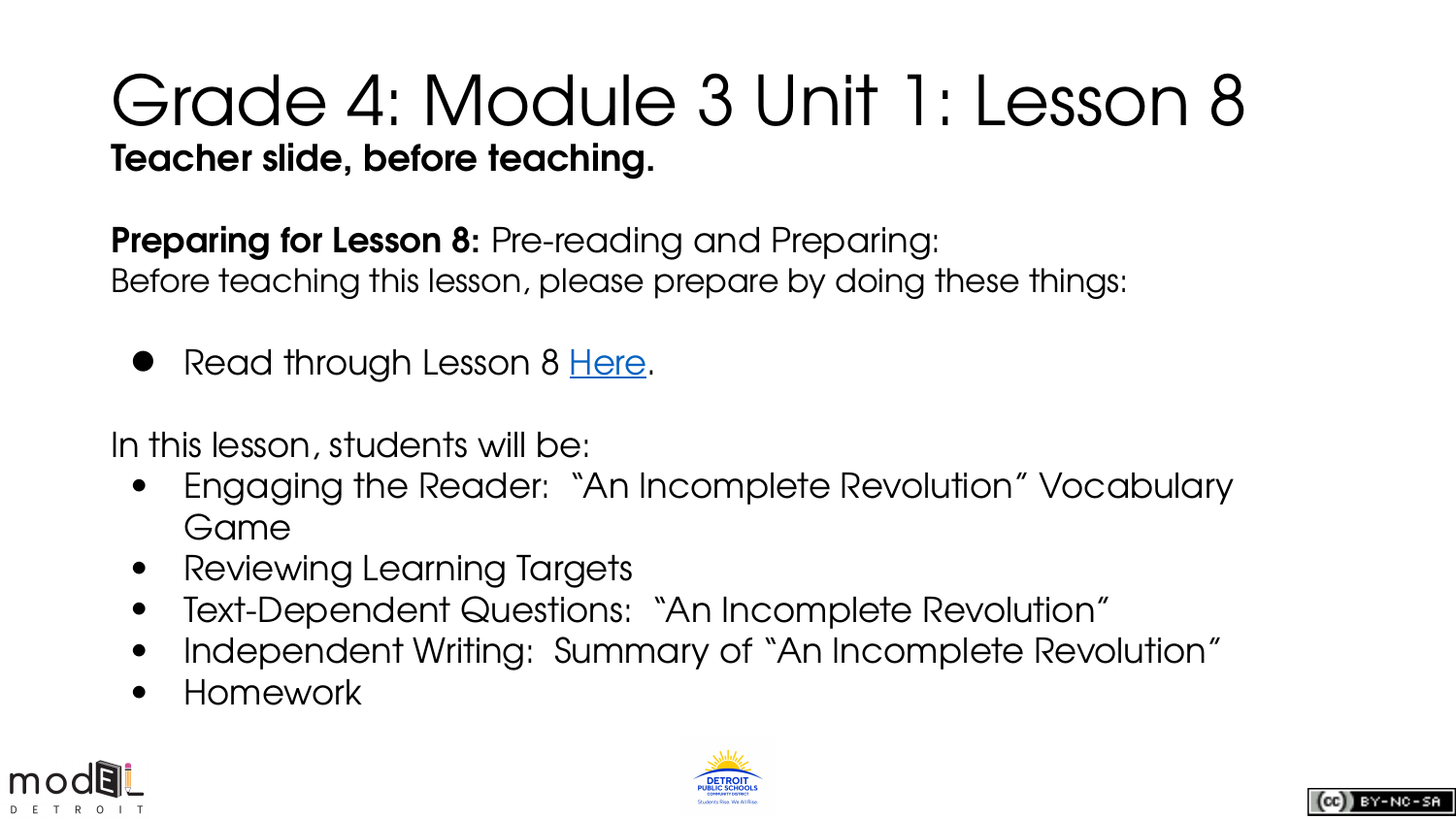

# Grade 4: Module 3 Unit 1: Lesson 8
Teacher slide, before teaching.
Preparing for Lesson 8: Pre-reading and Preparing:
Before teaching this lesson, please prepare by doing these things:
Read through Lesson 8 Here.

In this lesson, students will be:
Engaging the Reader:  “An Incomplete Revolution” Vocabulary Game
Reviewing Learning Targets
Text-Dependent Questions:  “An Incomplete Revolution”
Independent Writing:  Summary of “An Incomplete Revolution”
Homework